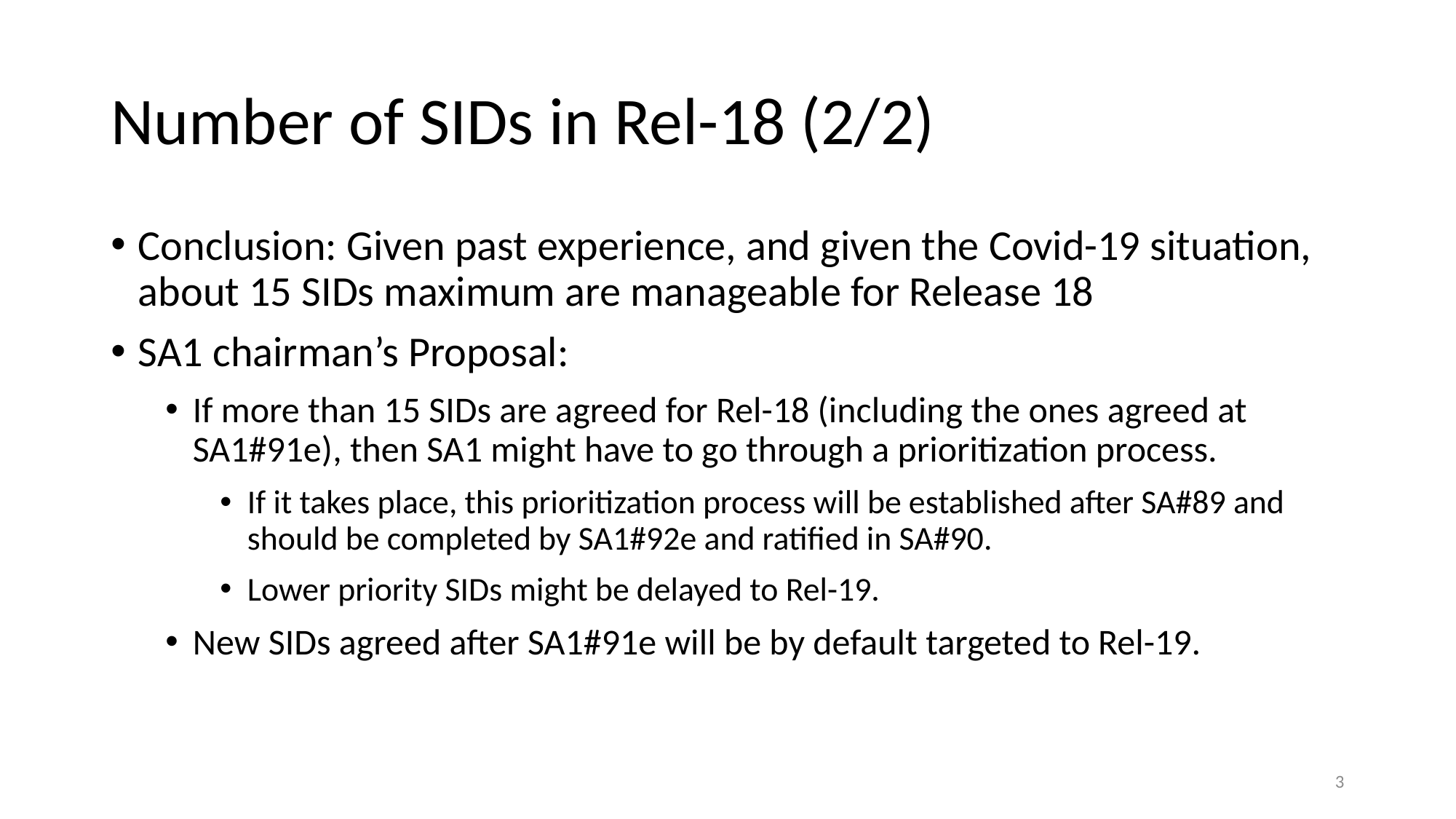

# Number of SIDs in Rel-18 (2/2)
Conclusion: Given past experience, and given the Covid-19 situation, about 15 SIDs maximum are manageable for Release 18
SA1 chairman’s Proposal:
If more than 15 SIDs are agreed for Rel-18 (including the ones agreed at SA1#91e), then SA1 might have to go through a prioritization process.
If it takes place, this prioritization process will be established after SA#89 and should be completed by SA1#92e and ratified in SA#90.
Lower priority SIDs might be delayed to Rel-19.
New SIDs agreed after SA1#91e will be by default targeted to Rel-19.

3